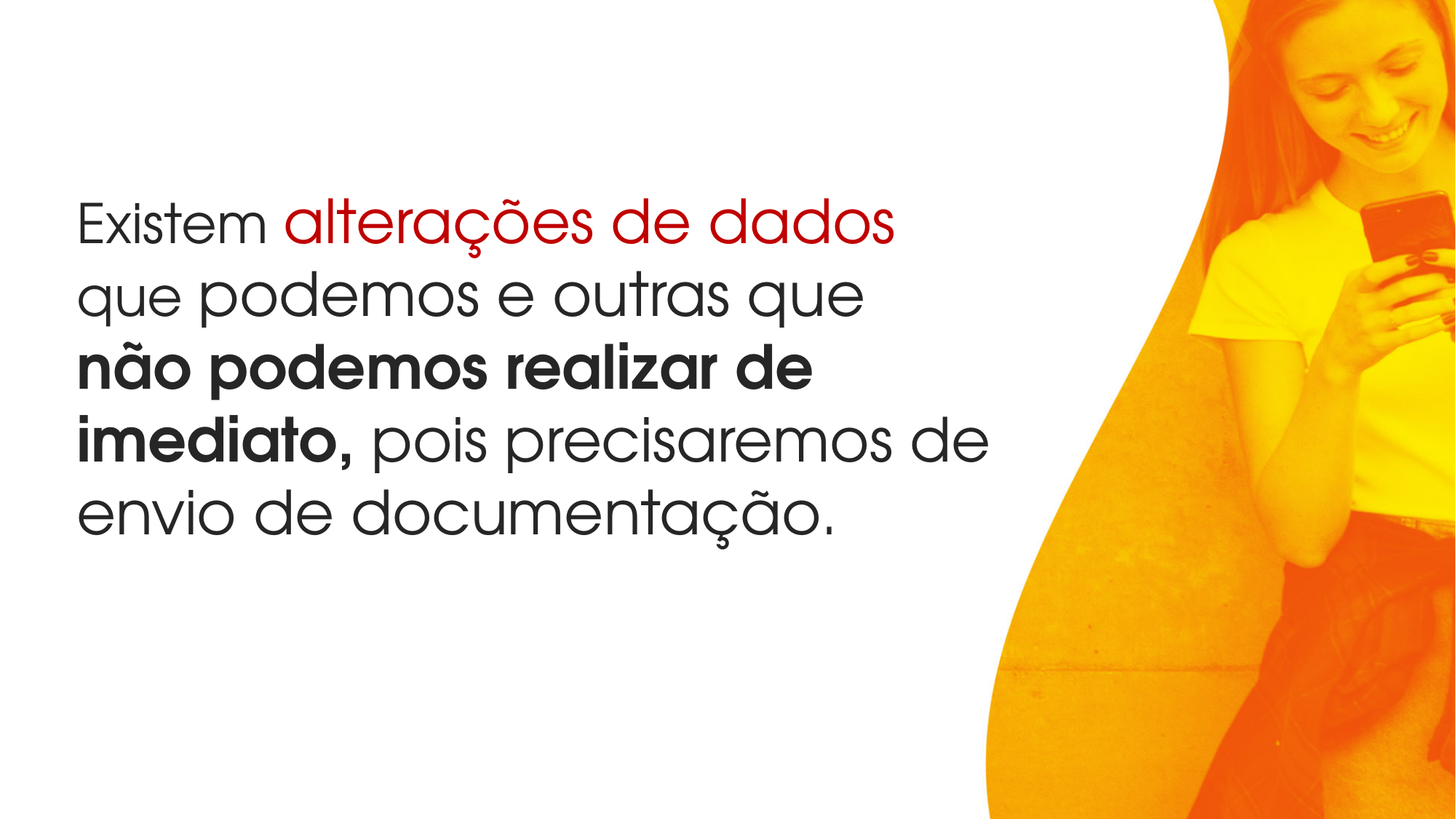

Existem alterações de dados que podemos e outras que não podemos realizar de imediato, pois precisaremos de envio de documentação.